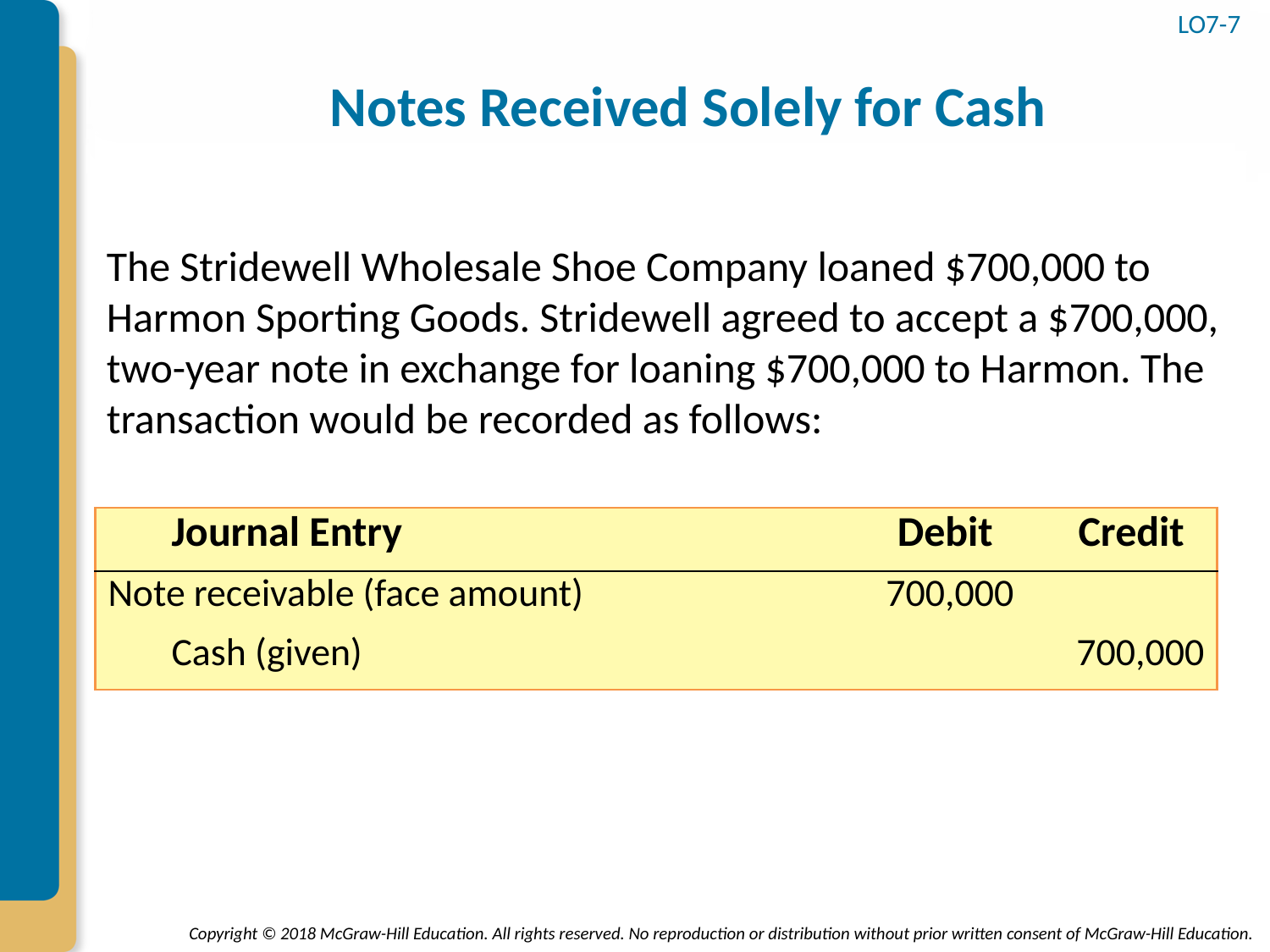

# Notes Received Solely for Cash
LO7-7
The Stridewell Wholesale Shoe Company loaned $700,000 to Harmon Sporting Goods. Stridewell agreed to accept a $700,000, two-year note in exchange for loaning $700,000 to Harmon. The transaction would be recorded as follows:
| Journal Entry | Debit | Credit |
| --- | --- | --- |
| Note receivable (face amount) | 700,000 |  |
| Cash (given) |  | 700,000 |